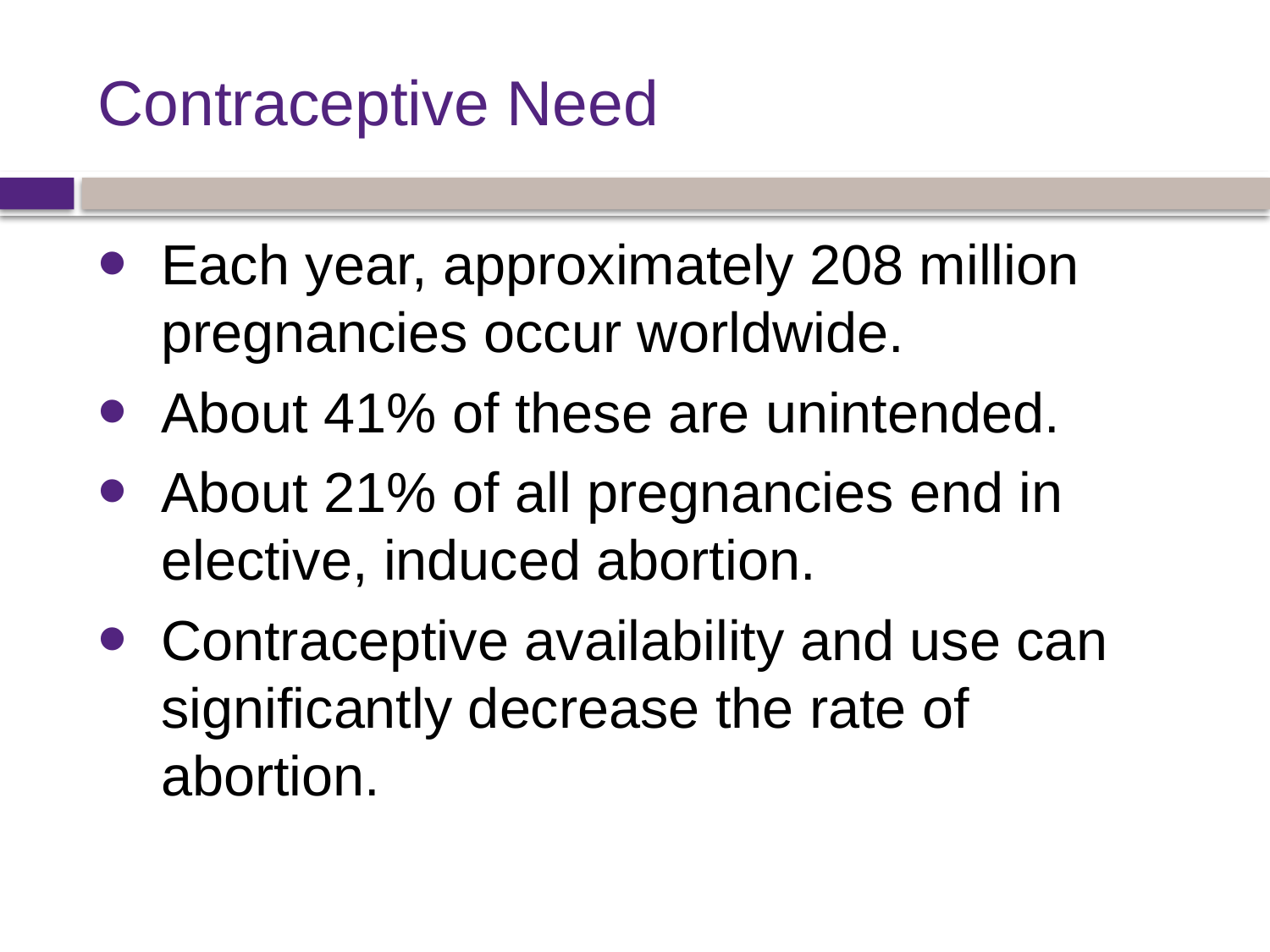

# Contraceptive Need
Each year, approximately 208 million pregnancies occur worldwide.
About 41% of these are unintended.
About 21% of all pregnancies end in elective, induced abortion.
Contraceptive availability and use can significantly decrease the rate of abortion.